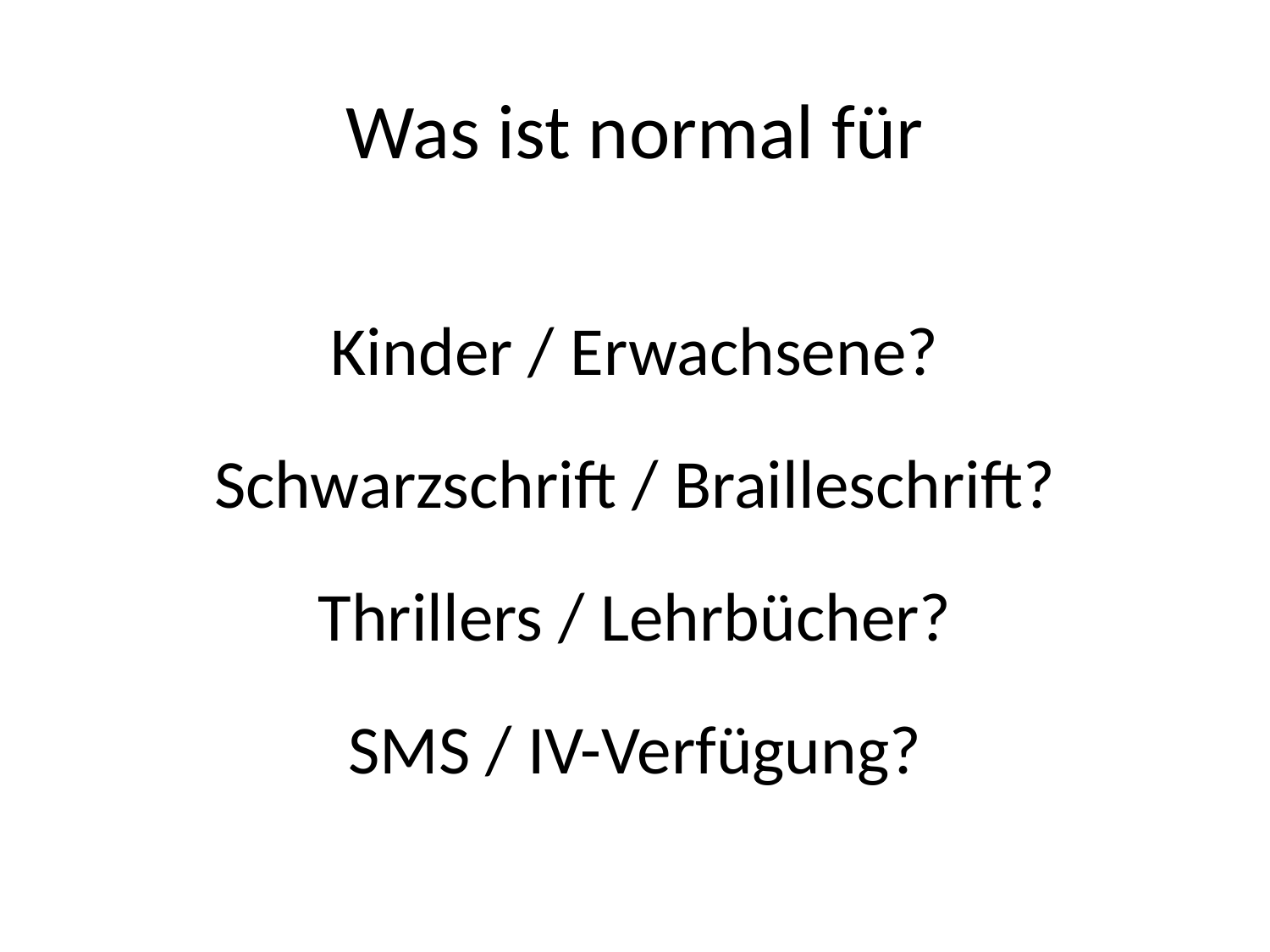

# Was ist normal für
Kinder / Erwachsene?

Schwarzschrift / Brailleschrift?

Thrillers / Lehrbücher?

SMS / IV-Verfügung?